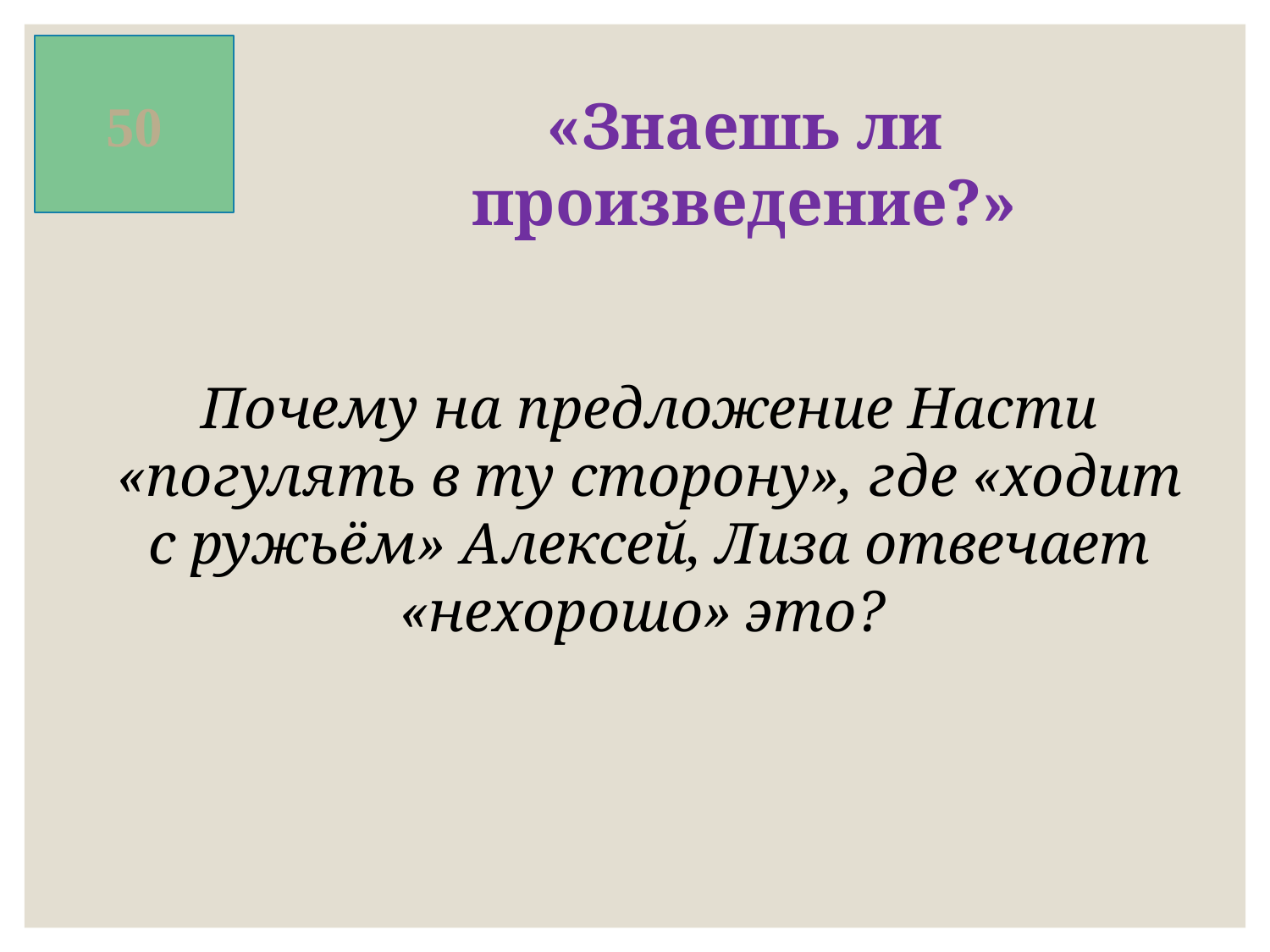

50
«Знаешь ли произведение?»
Почему на предложение Насти «погулять в ту сторону», где «ходит с ружьём» Алексей, Лиза отвечает «нехорошо» это?